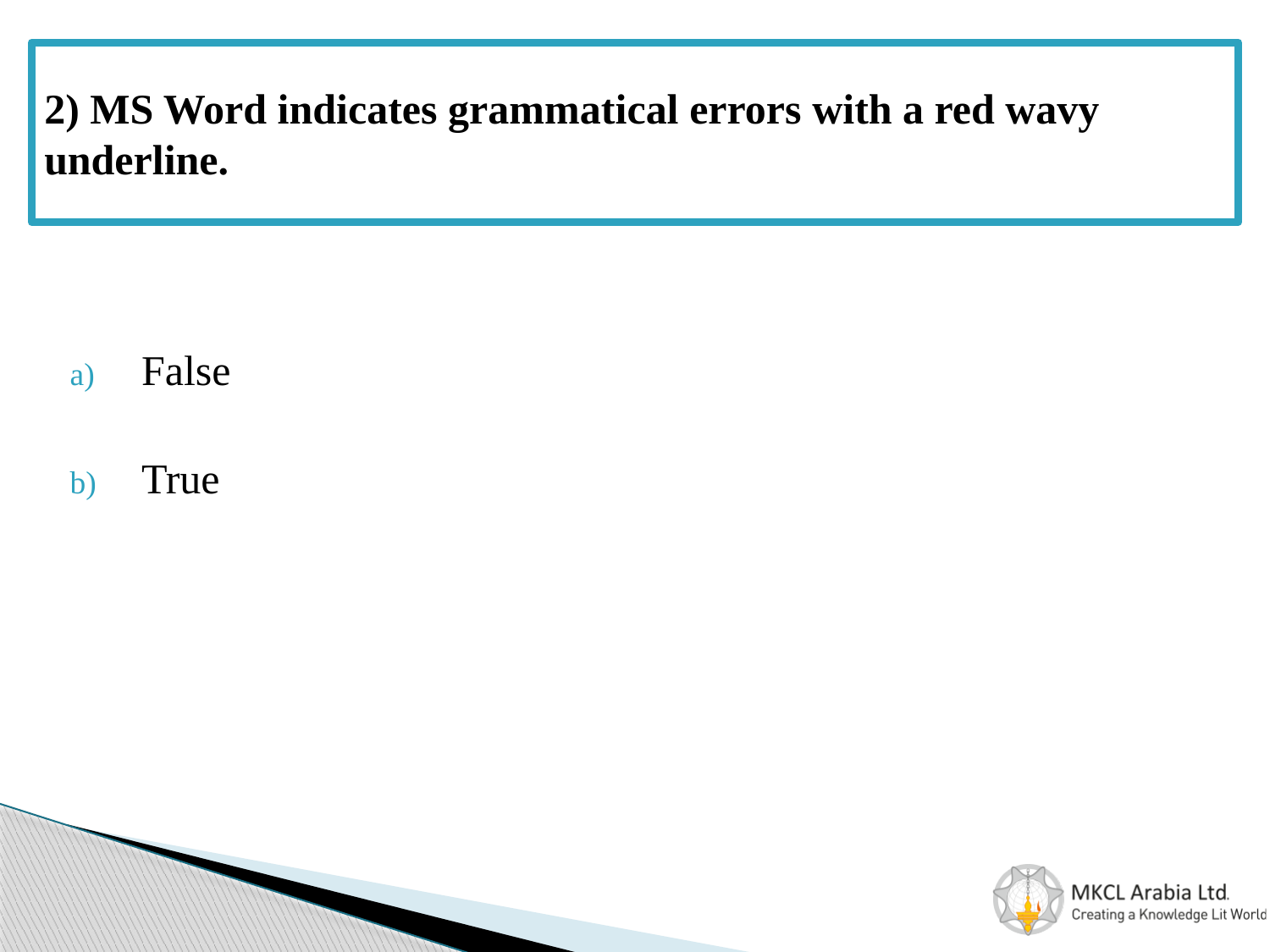

# 2) MS Word indicates grammatical errors with a red wavy underline.
False
True